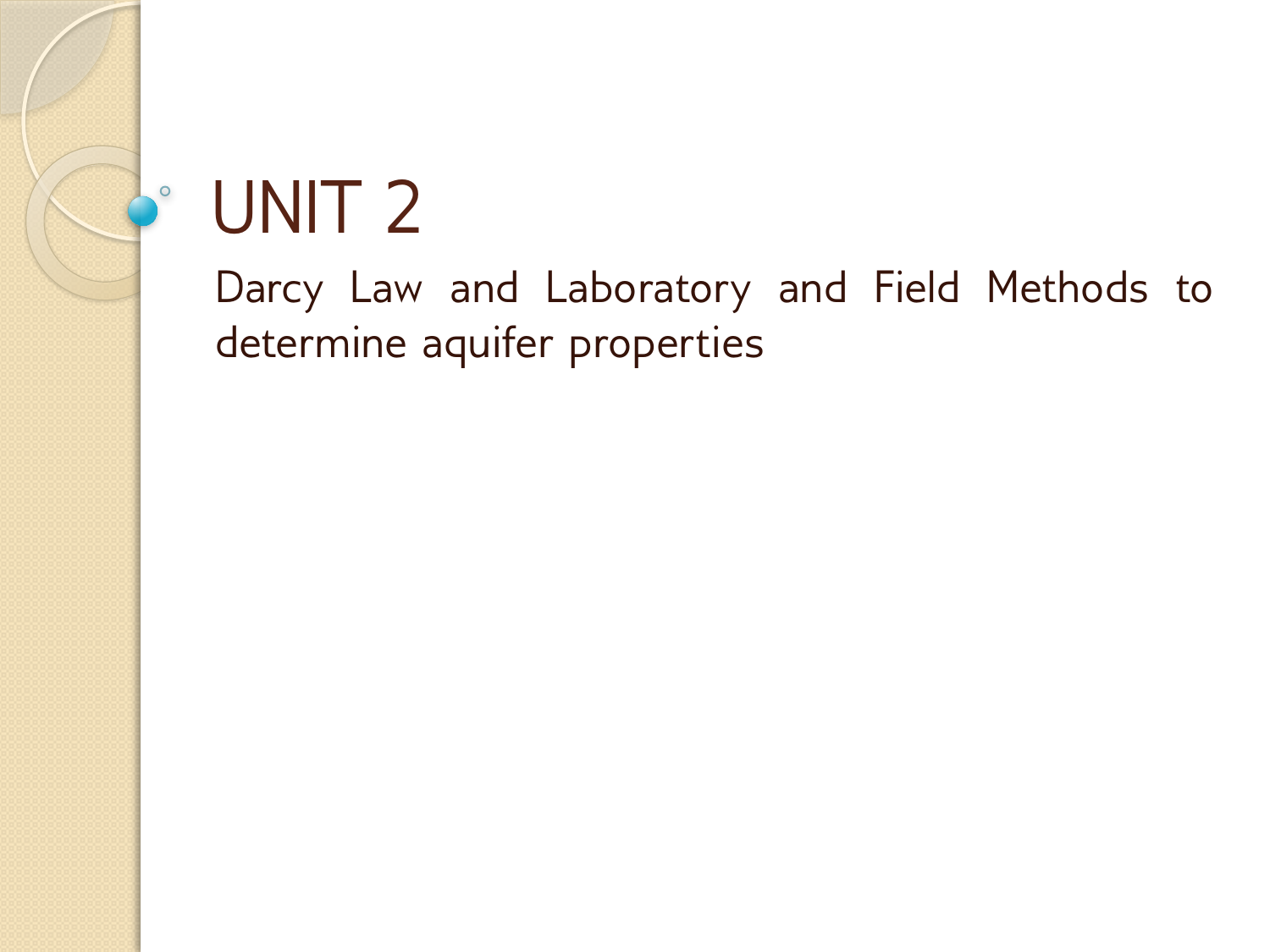

# UNIT 2
Darcy Law and Laboratory and Field Methods to determine aquifer properties